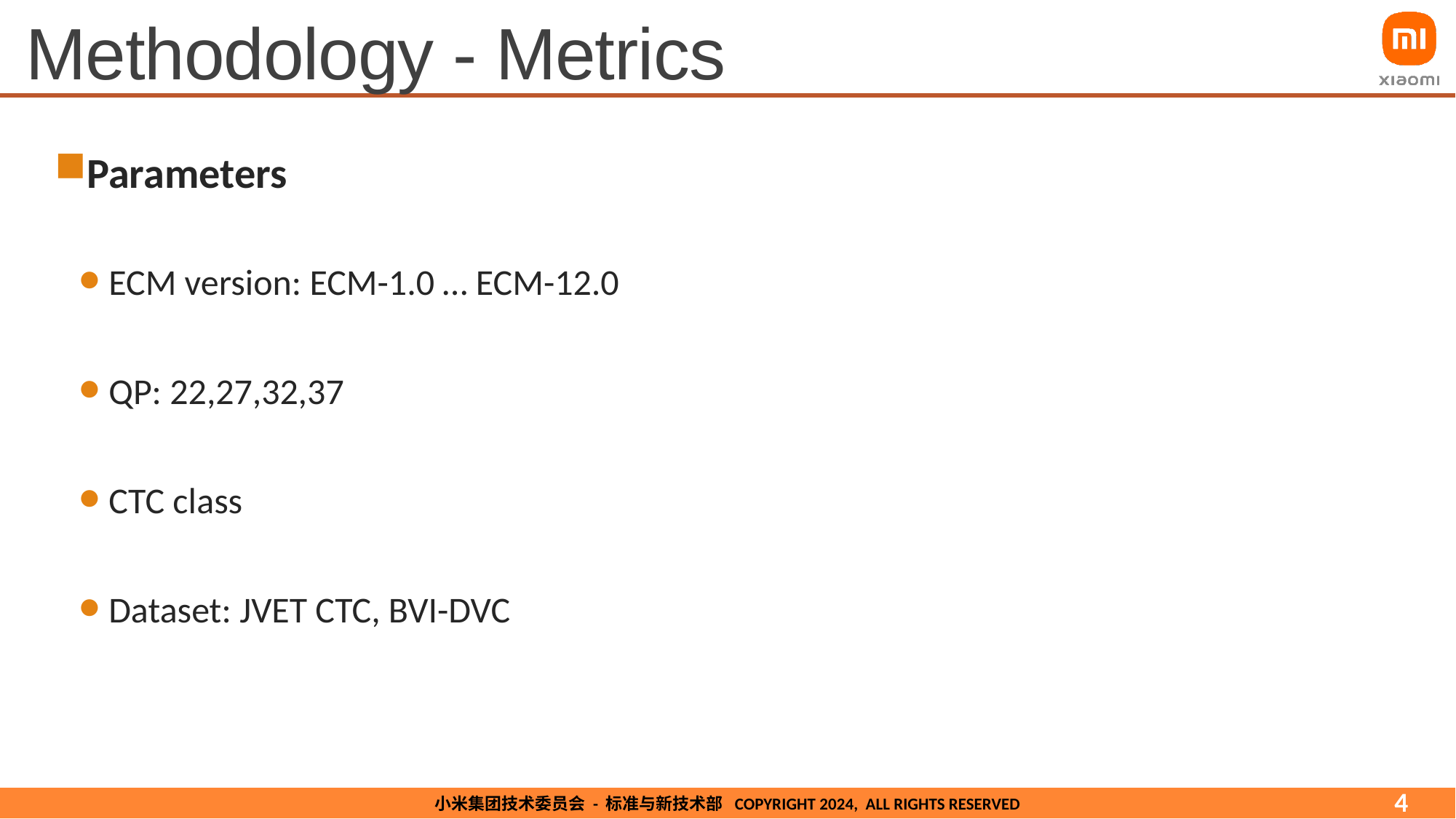

# Methodology - Metrics
Parameters

 ECM version: ECM-1.0 … ECM-12.0

 QP: 22,27,32,37

 CTC class

 Dataset: JVET CTC, BVI-DVC
4